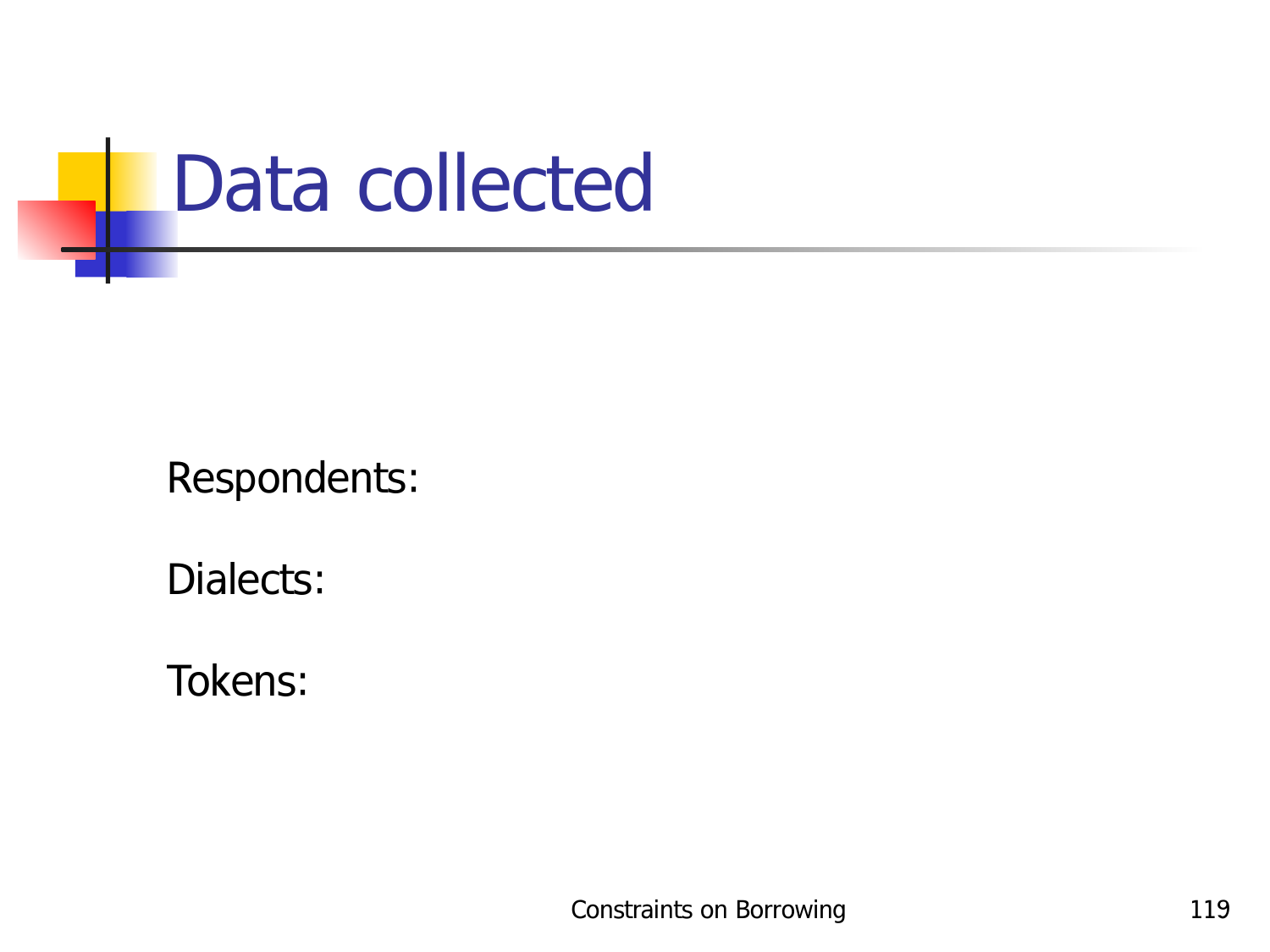

# Data collected

Respondents:

Dialects:

Tokens:
Constraints on Borrowing
119